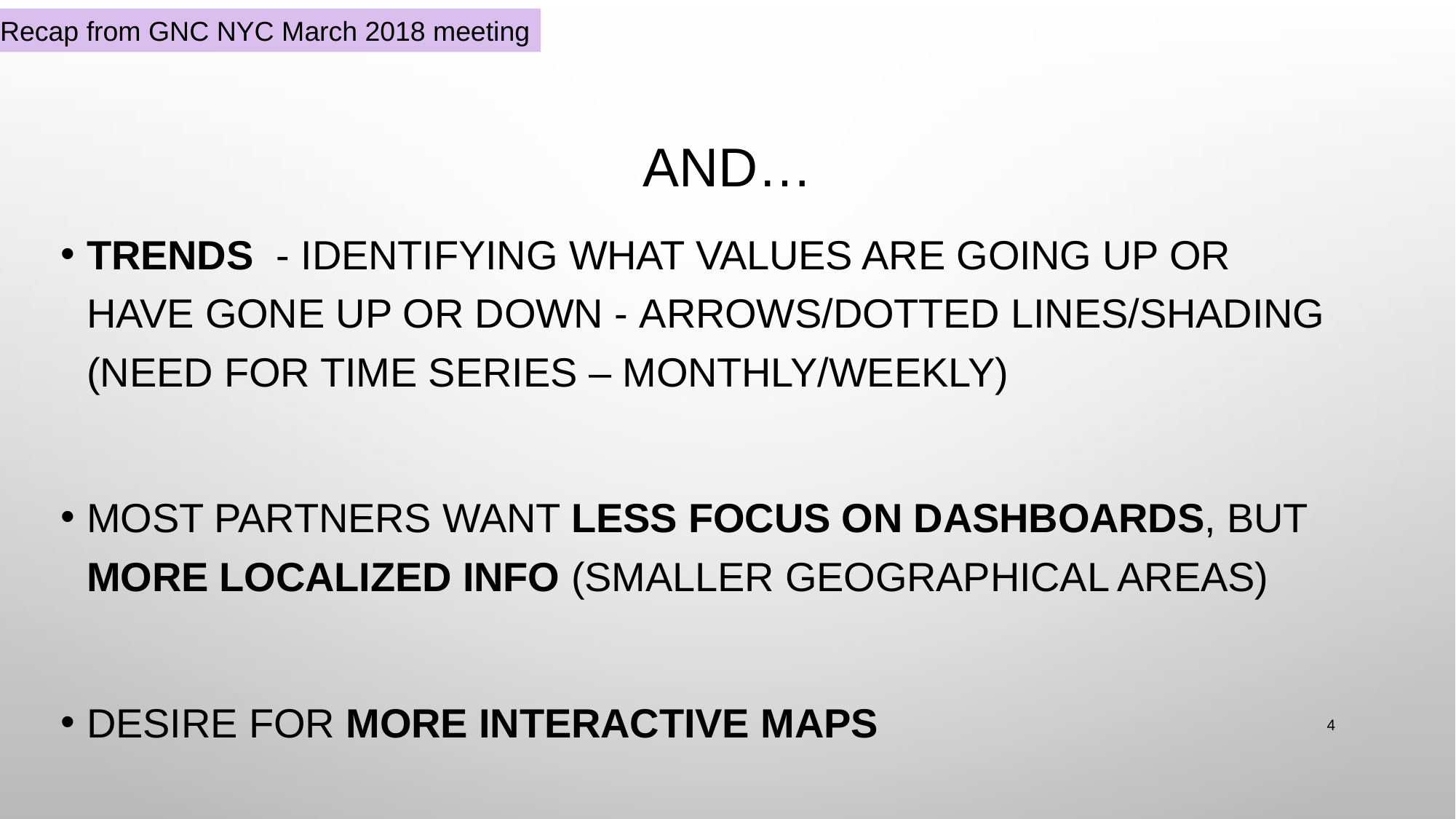

Recap from GNC NYC March 2018 meeting
# And…
Trends  - identifying what values are going up or have gone up or down - arrows/dotted lines/shading (need for time series – monthly/weekly)

Most partners want less focus on dashboards, but more localized info (smaller geographical areas)

Desire for more interactive maps
4